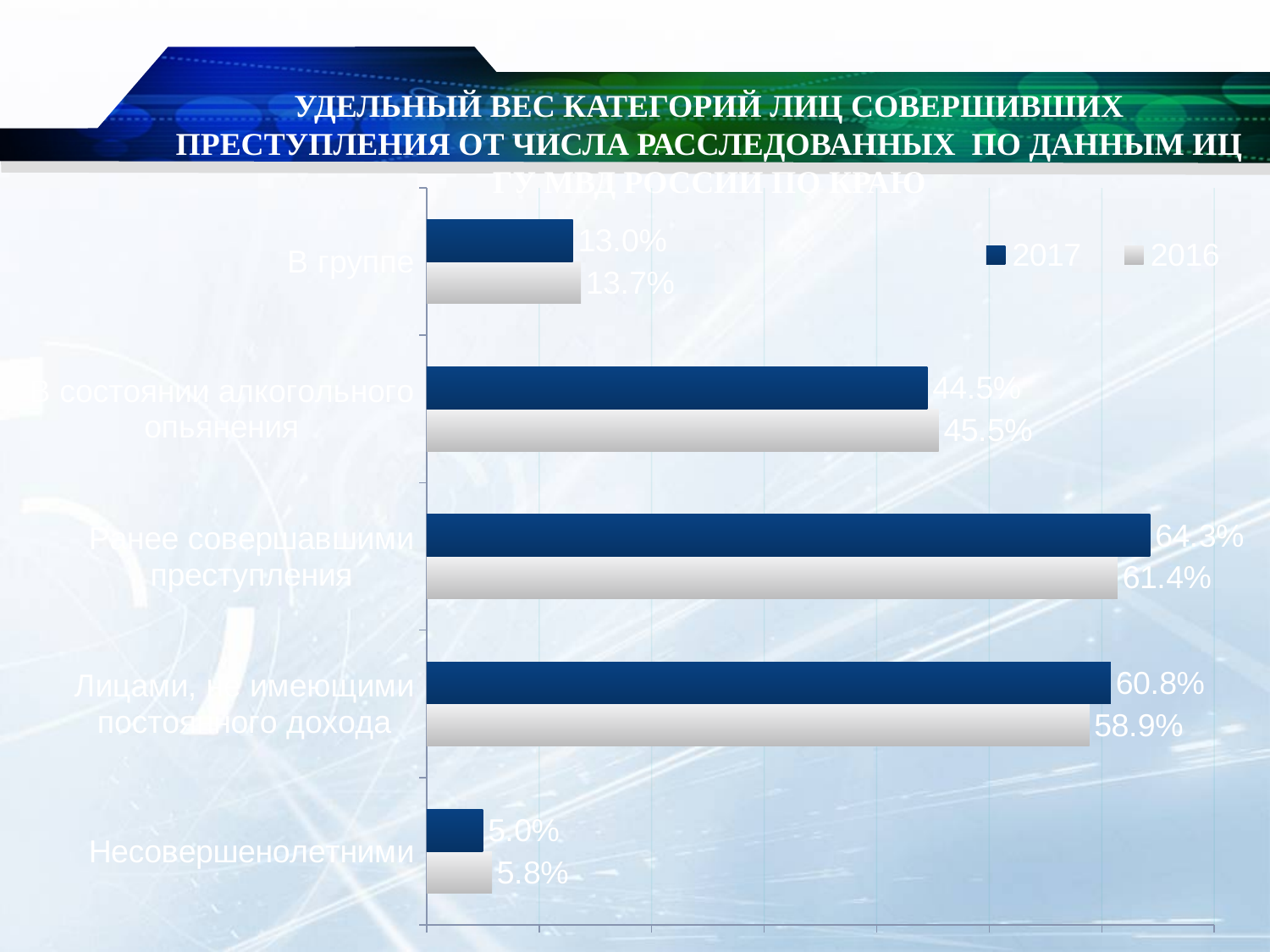

УДЕЛЬНЫЙ ВЕС КАТЕГОРИЙ ЛИЦ СОВЕРШИВШИХ ПРЕСТУПЛЕНИЯ ОТ ЧИСЛА РАССЛЕДОВАННЫХ  ПО ДАННЫМ ИЦ ГУ МВД РОССИИ ПО КРАЮ

### Chart

| Category | 2016 | 2017 |
|---|---|---|
| Несовершенолетними | 0.058 | 0.05 |
| Лицами, не имеющими постоянного дохода | 0.589 | 0.6080000000000001 |
| Ранее совершавшими преступления | 0.6140000000000001 | 0.6430000000000001 |
| В состоянии алкогольного опьянения | 0.455 | 0.445 |
| В группе | 0.137 | 0.13 |